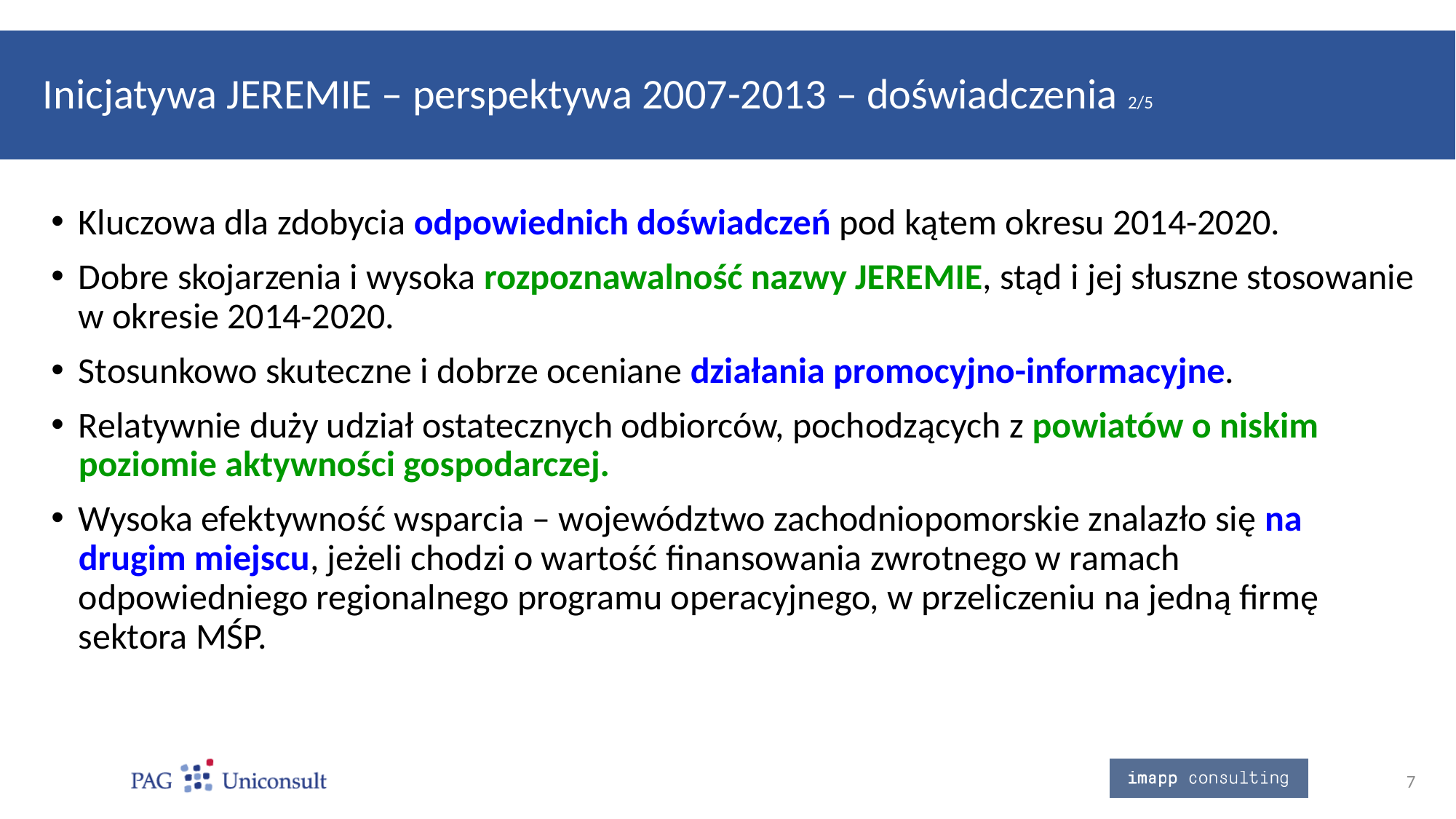

# Inicjatywa JEREMIE – perspektywa 2007-2013 – doświadczenia 2/5
Kluczowa dla zdobycia odpowiednich doświadczeń pod kątem okresu 2014-2020.
Dobre skojarzenia i wysoka rozpoznawalność nazwy JEREMIE, stąd i jej słuszne stosowanie w okresie 2014-2020.
Stosunkowo skuteczne i dobrze oceniane działania promocyjno-informacyjne.
Relatywnie duży udział ostatecznych odbiorców, pochodzących z powiatów o niskim poziomie aktywności gospodarczej.
Wysoka efektywność wsparcia – województwo zachodniopomorskie znalazło się na drugim miejscu, jeżeli chodzi o wartość finansowania zwrotnego w ramach odpowiedniego regionalnego programu operacyjnego, w przeliczeniu na jedną firmę sektora MŚP.
7